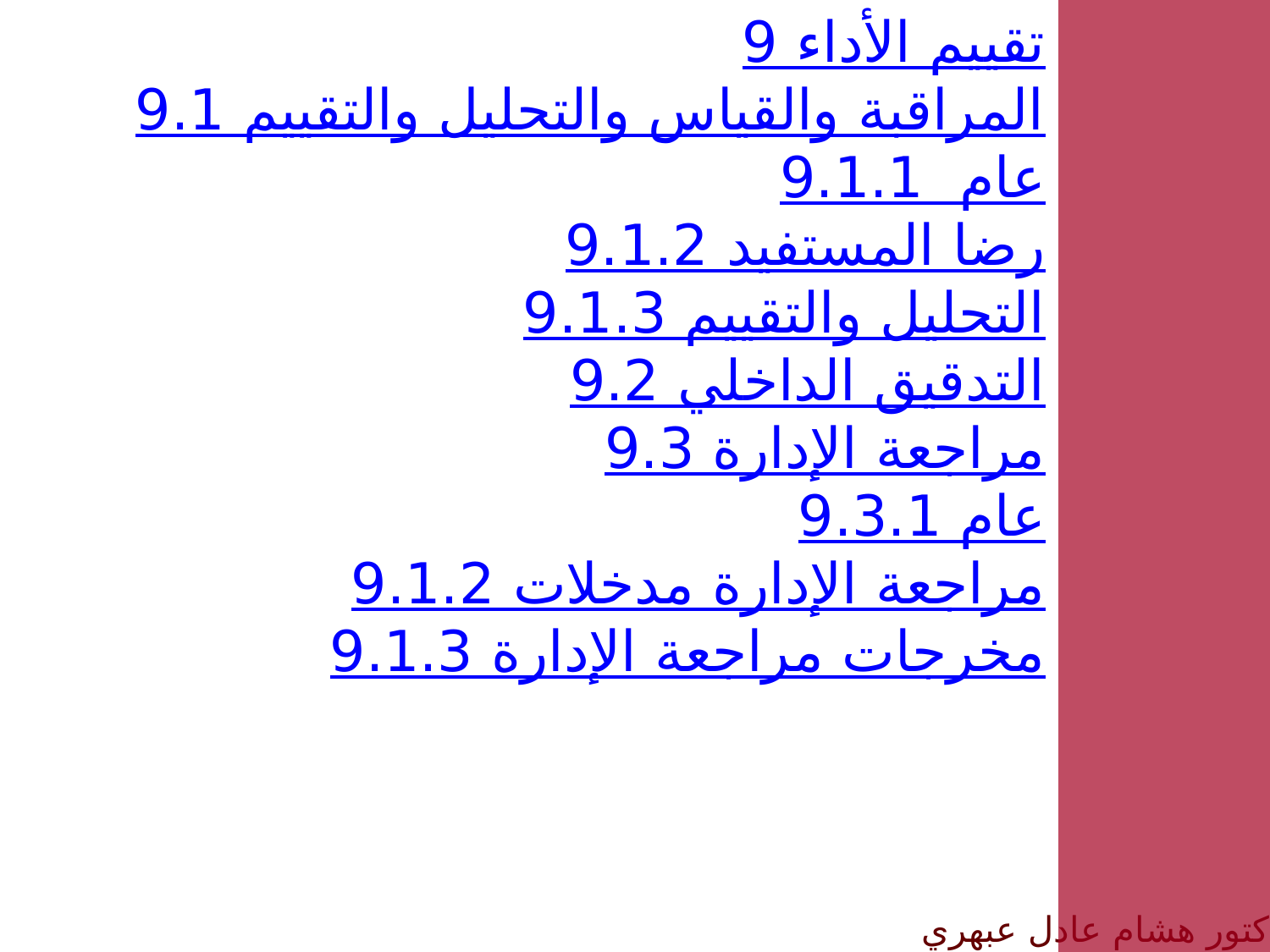

9 تقييم الأداء
	9.1 المراقبة والقياس والتحليل والتقييم
		9.1.1  عام
		9.1.2 رضا المستفيد
		9.1.3 التحليل والتقييم
	9.2 التدقيق الداخلي
	9.3 مراجعة الإدارة
		9.3.1 عام
		9.1.2 مدخلات مراجعة الإدارة
		9.1.3 مخرجات مراجعة الإدارة

الدكتور هشام عادل عبهري